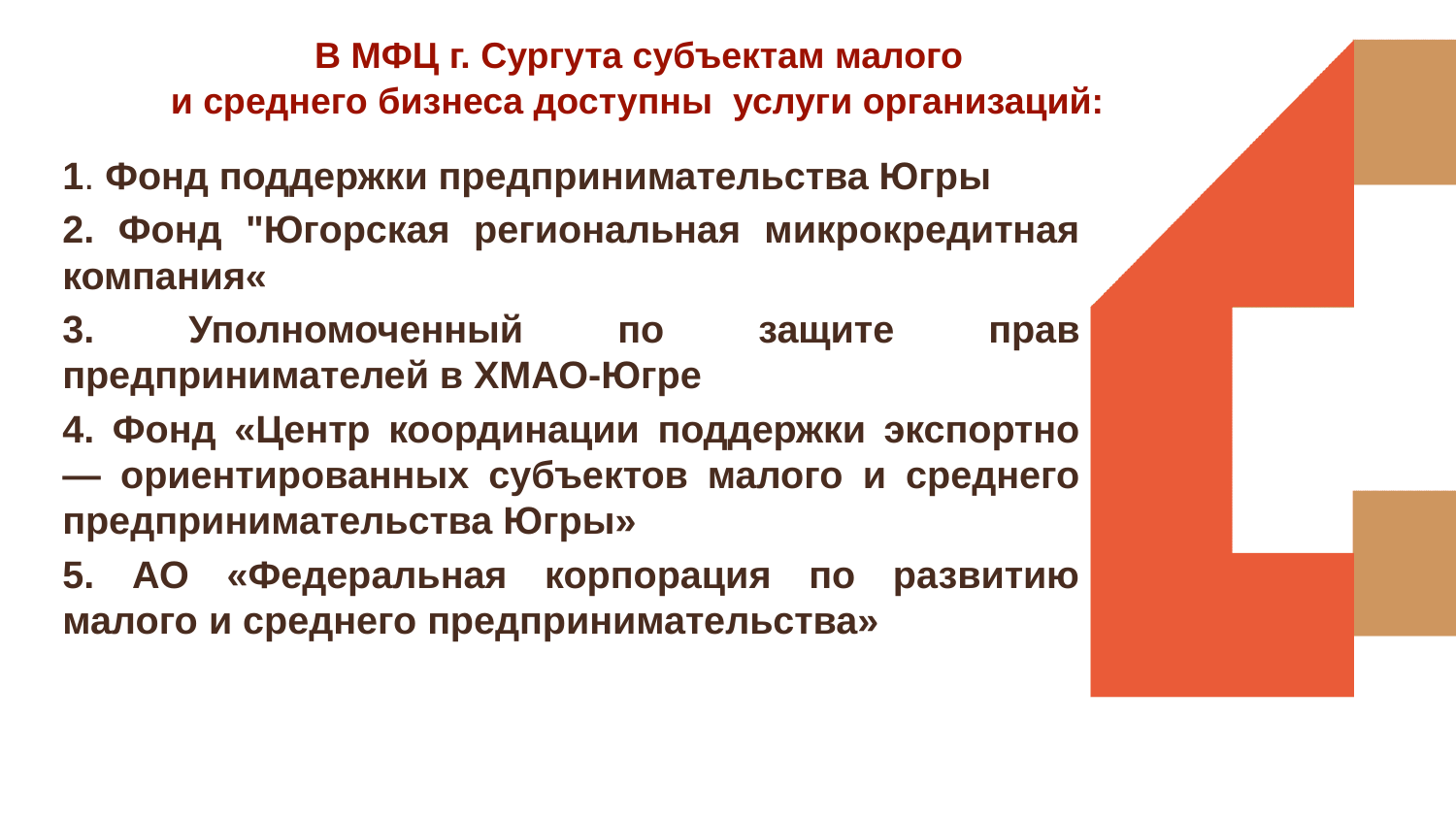

# В МФЦ г. Сургута субъектам малого и среднего бизнеса доступны  услуги организаций:
1. Фонд поддержки предпринимательства Югры
2. Фонд "Югорская региональная микрокредитная компания«
3. Уполномоченный по защите прав предпринимателей в ХМАО-Югре
4. Фонд «Центр координации поддержки экспортно — ориентированных субъектов малого и среднего предпринимательства Югры»
5. АО «Федеральная корпорация по развитию малого и среднего предпринимательства»